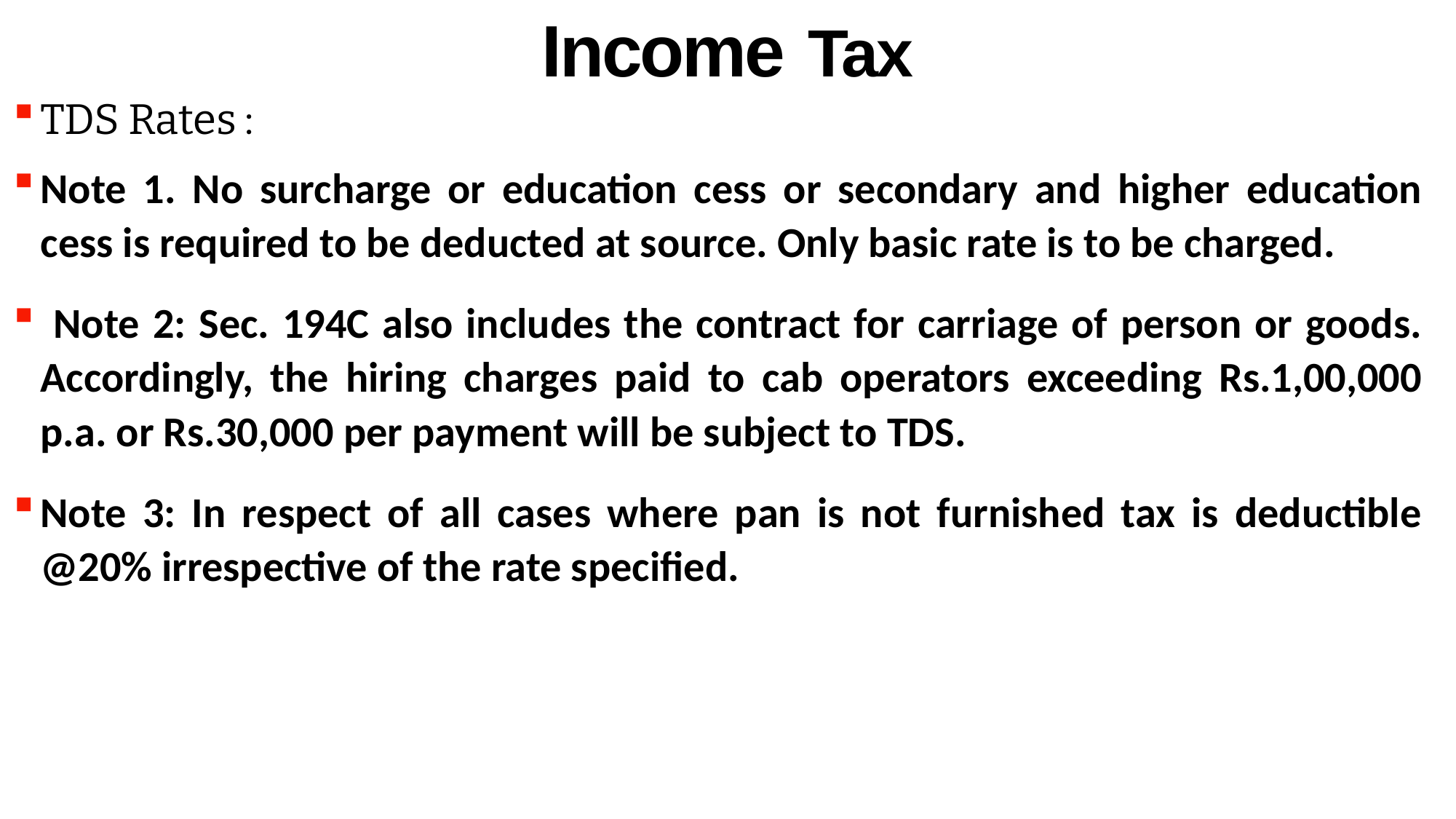

Income Tax
TDS Rates :
Note 1. No surcharge or education cess or secondary and higher education cess is required to be deducted at source. Only basic rate is to be charged.
 Note 2: Sec. 194C also includes the contract for carriage of person or goods. Accordingly, the hiring charges paid to cab operators exceeding Rs.1,00,000 p.a. or Rs.30,000 per payment will be subject to TDS.
Note 3: In respect of all cases where pan is not furnished tax is deductible @20% irrespective of the rate specified.